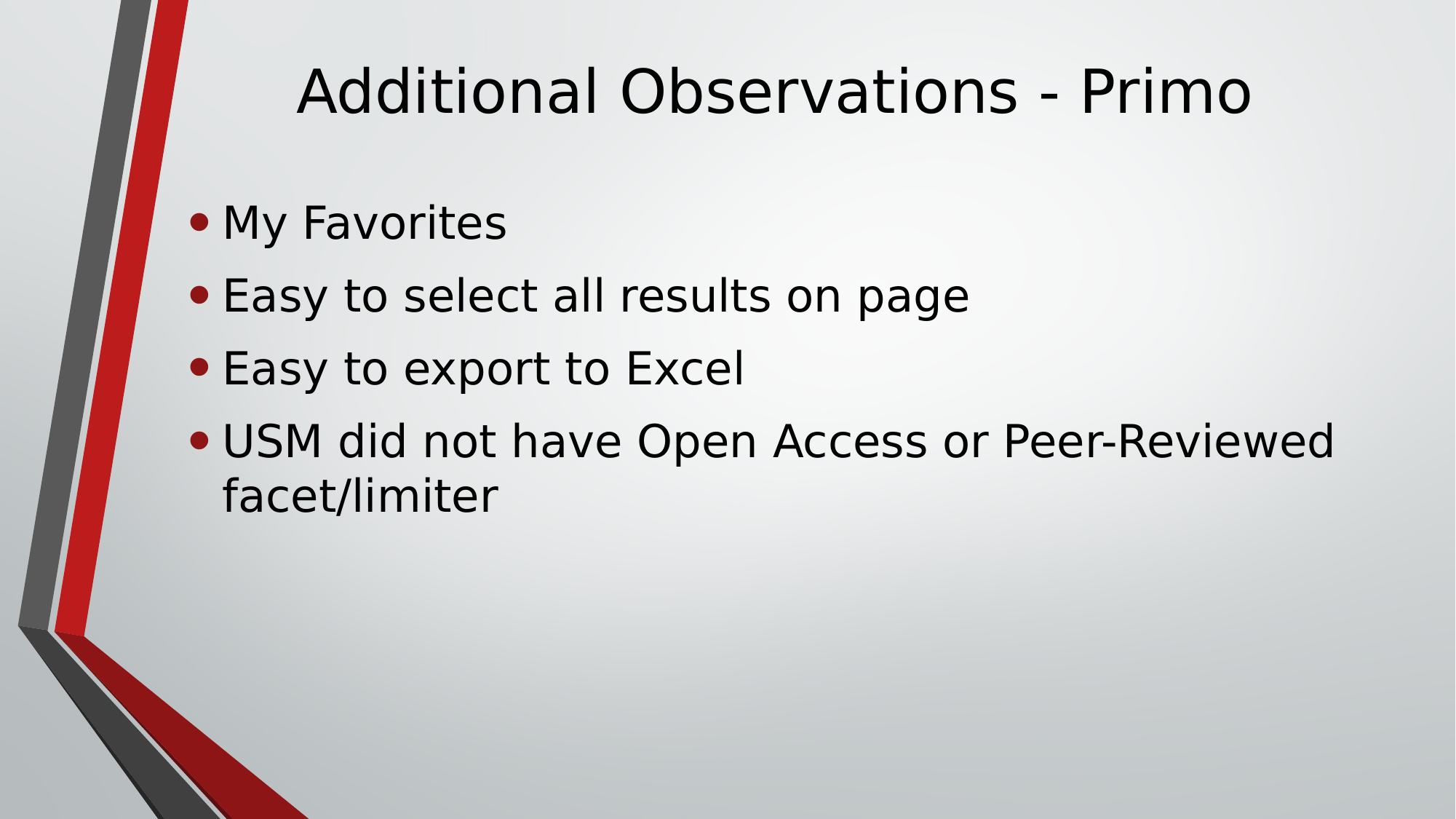

# Additional Observations - Primo
My Favorites
Easy to select all results on page
Easy to export to Excel
USM did not have Open Access or Peer-Reviewed facet/limiter